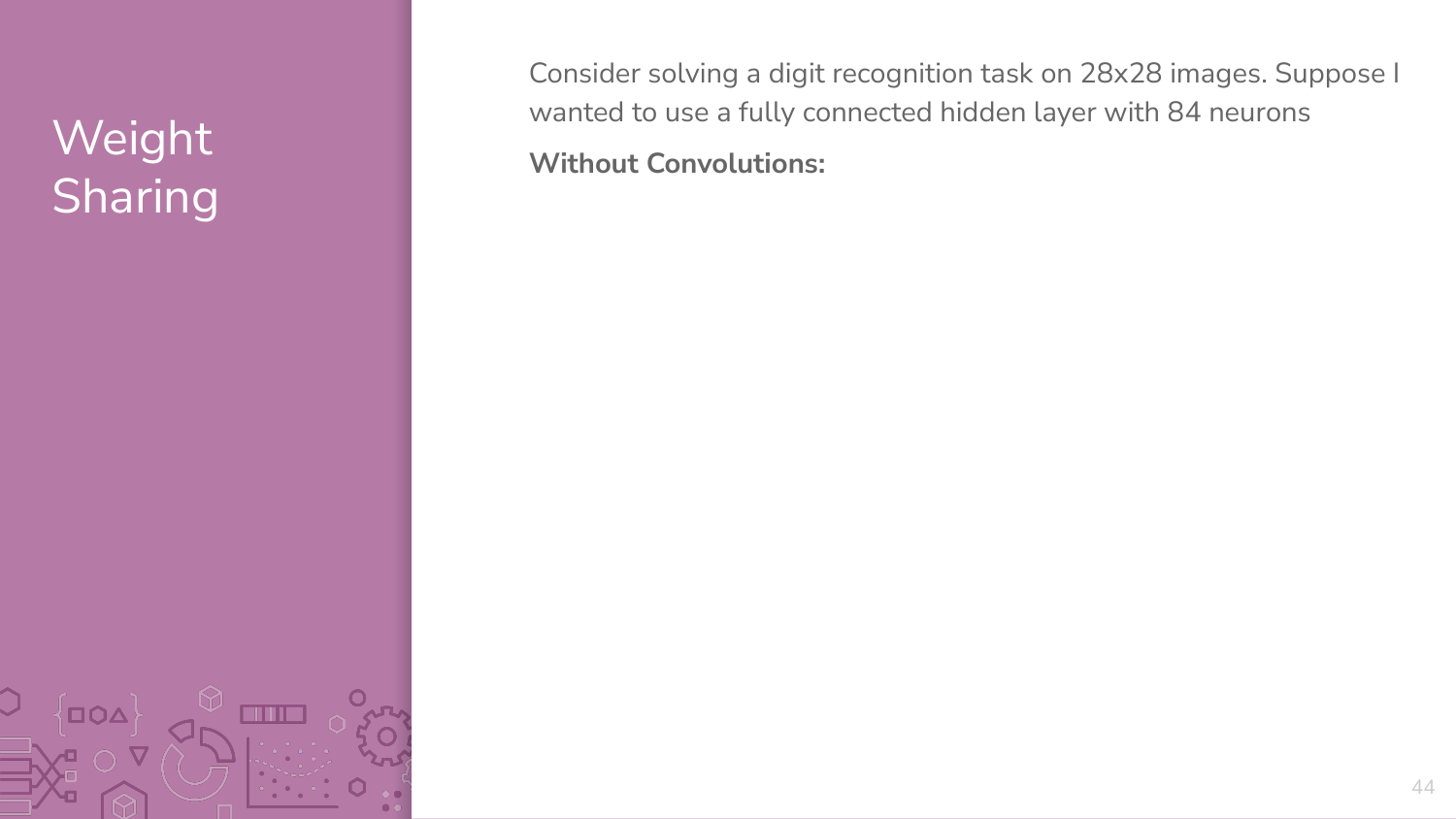

Consider solving a digit recognition task on 28x28 images. Suppose I wanted to use a fully connected hidden layer with 84 neurons
Without Convolutions:

# Weight Sharing
44